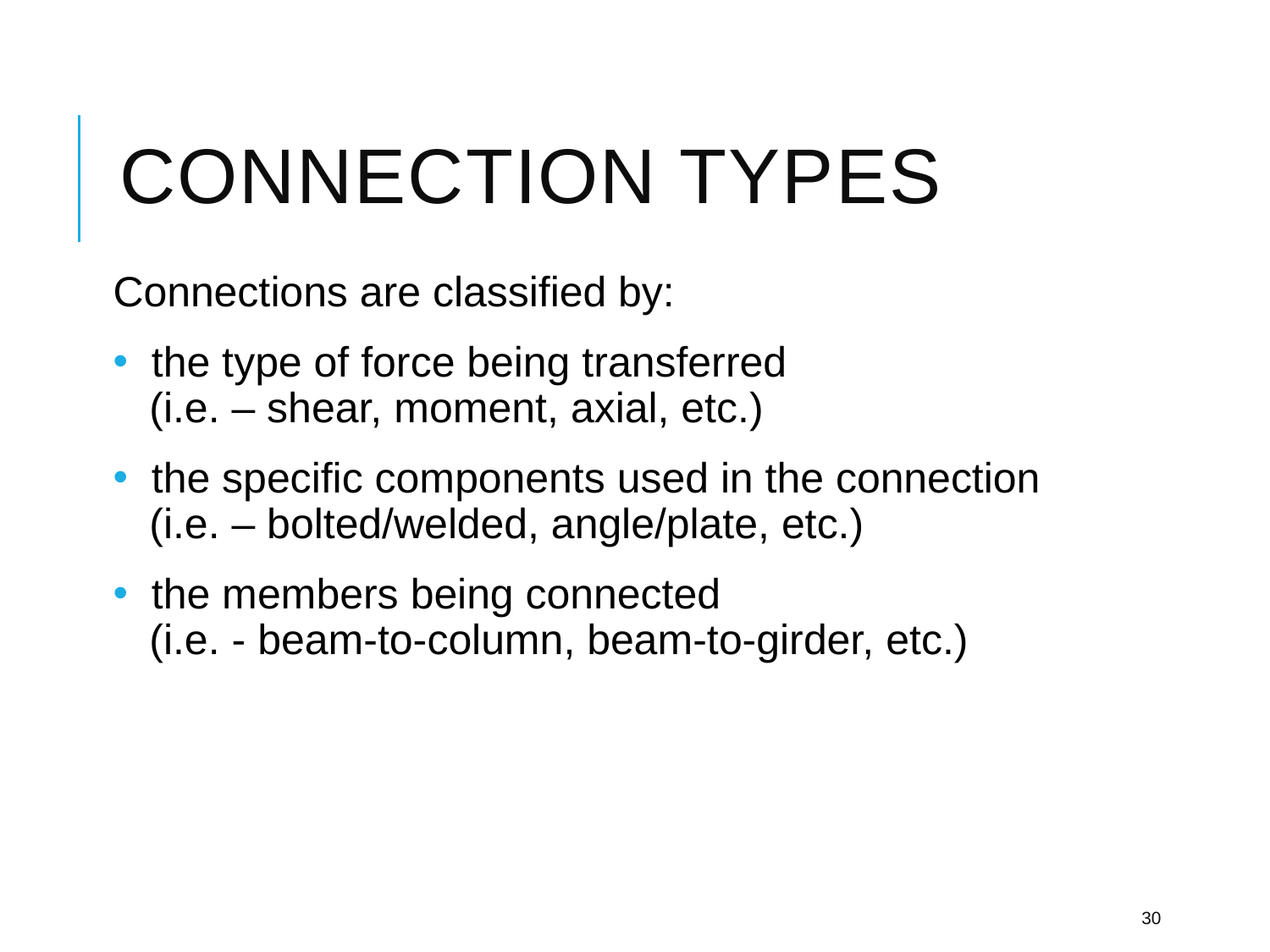

# Connection types
Connections are classified by:
  the type of force being transferred
  (i.e. – shear, moment, axial, etc.)
  the specific components used in the connection
  (i.e. – bolted/welded, angle/plate, etc.)
  the members being connected
  (i.e. - beam-to-column, beam-to-girder, etc.)

30